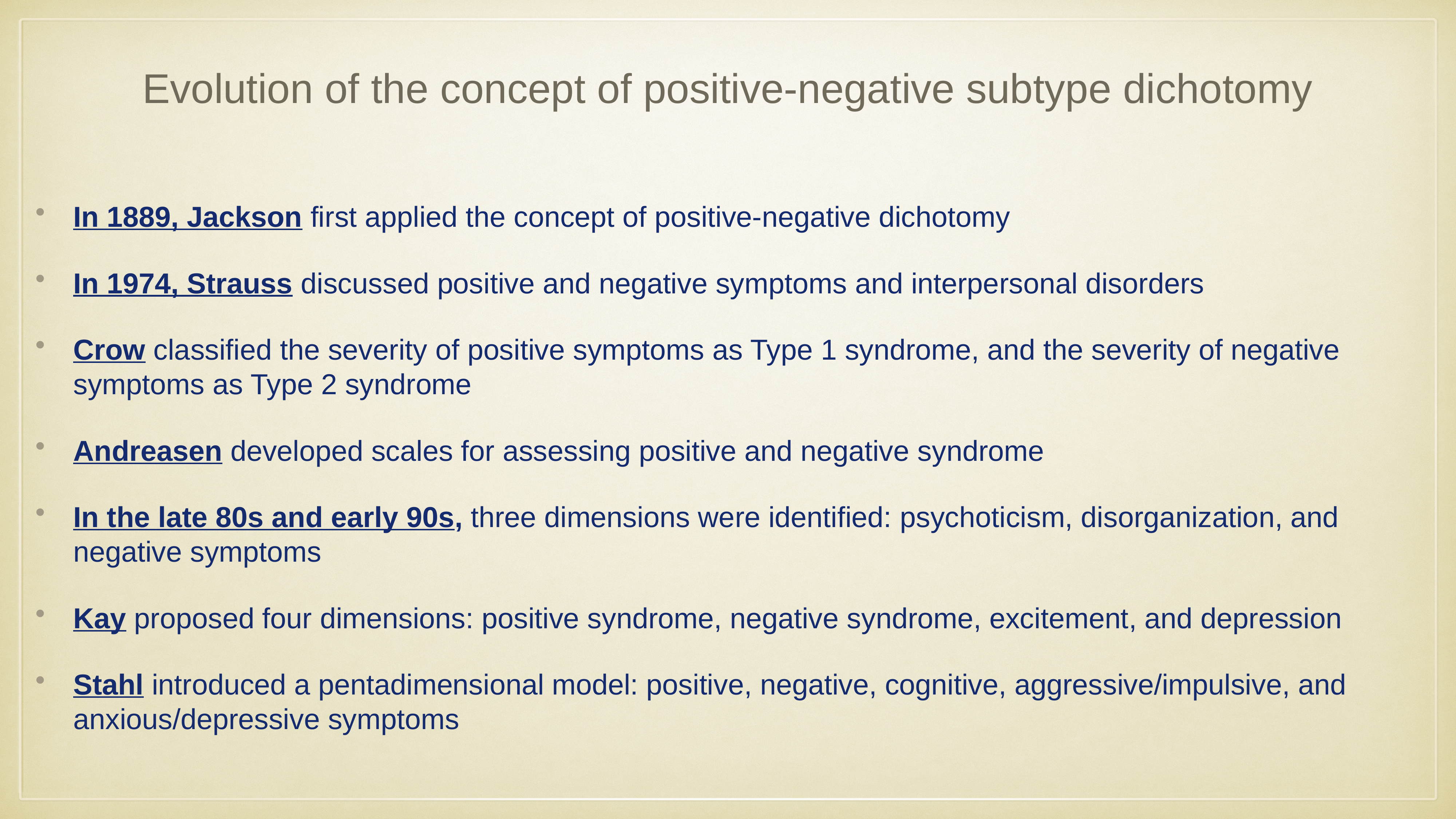

# Evolution of the concept of positive-negative subtype dichotomy
In 1889, Jackson first applied the concept of positive-negative dichotomy
In 1974, Strauss discussed positive and negative symptoms and interpersonal disorders
Crow classified the severity of positive symptoms as Type 1 syndrome, and the severity of negative symptoms as Type 2 syndrome
Andreasen developed scales for assessing positive and negative syndrome
In the late 80s and early 90s, three dimensions were identified: psychoticism, disorganization, and negative symptoms
Kay proposed four dimensions: positive syndrome, negative syndrome, excitement, and depression
Stahl introduced a pentadimensional model: positive, negative, cognitive, aggressive/impulsive, and anxious/depressive symptoms